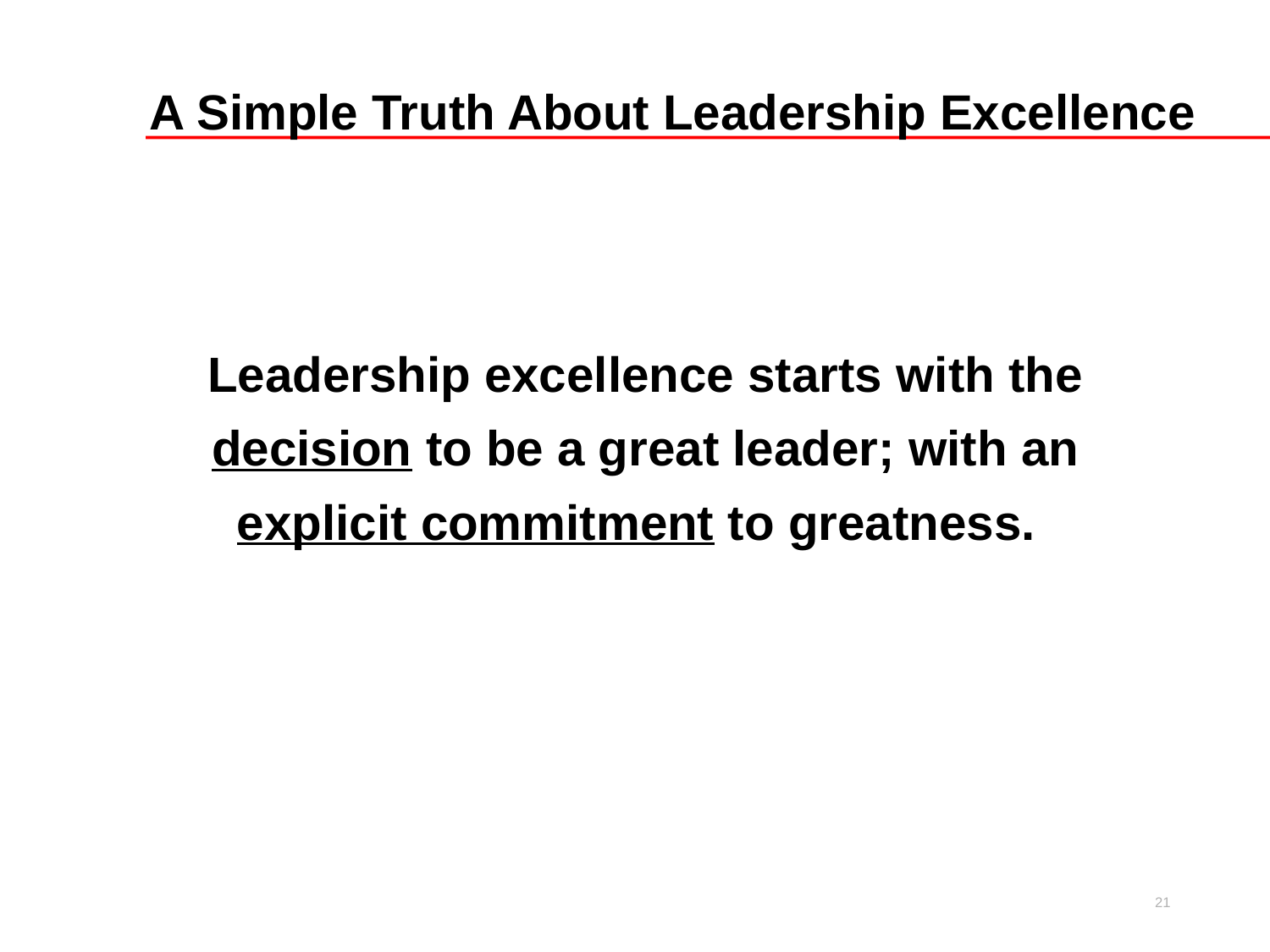

A Simple Truth About Leadership Excellence
Leadership excellence starts with the decision to be a great leader; with an explicit commitment to greatness.
21